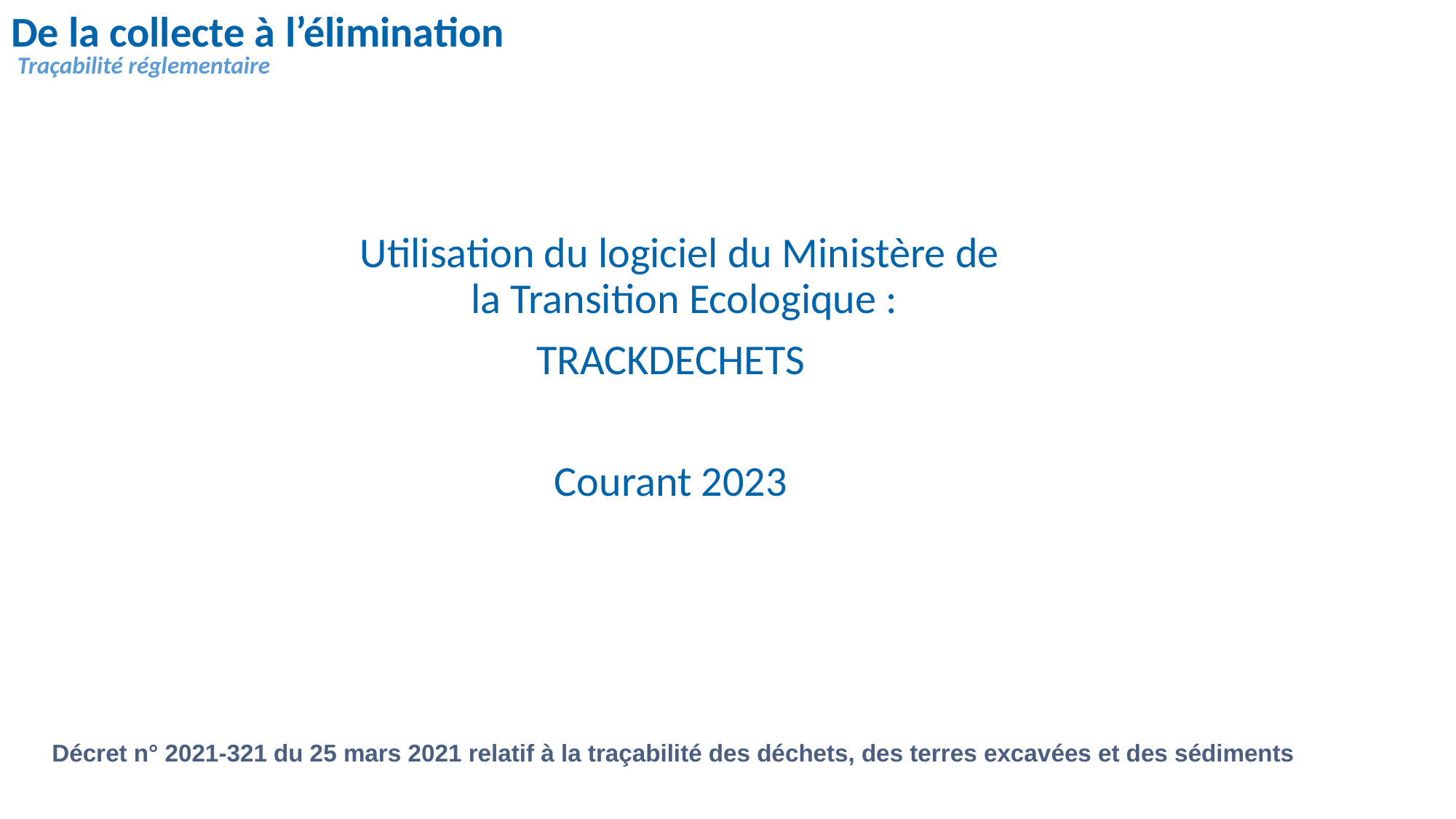

De la collecte à l’élimination
Traçabilité réglementaire

	Utilisation du logiciel du Ministère de  la Transition Ecologique :
TRACKDECHETS

Courant 2023
Décret n° 2021-321 du 25 mars 2021 relatif à la traçabilité des déchets, des terres excavées et des sédiments